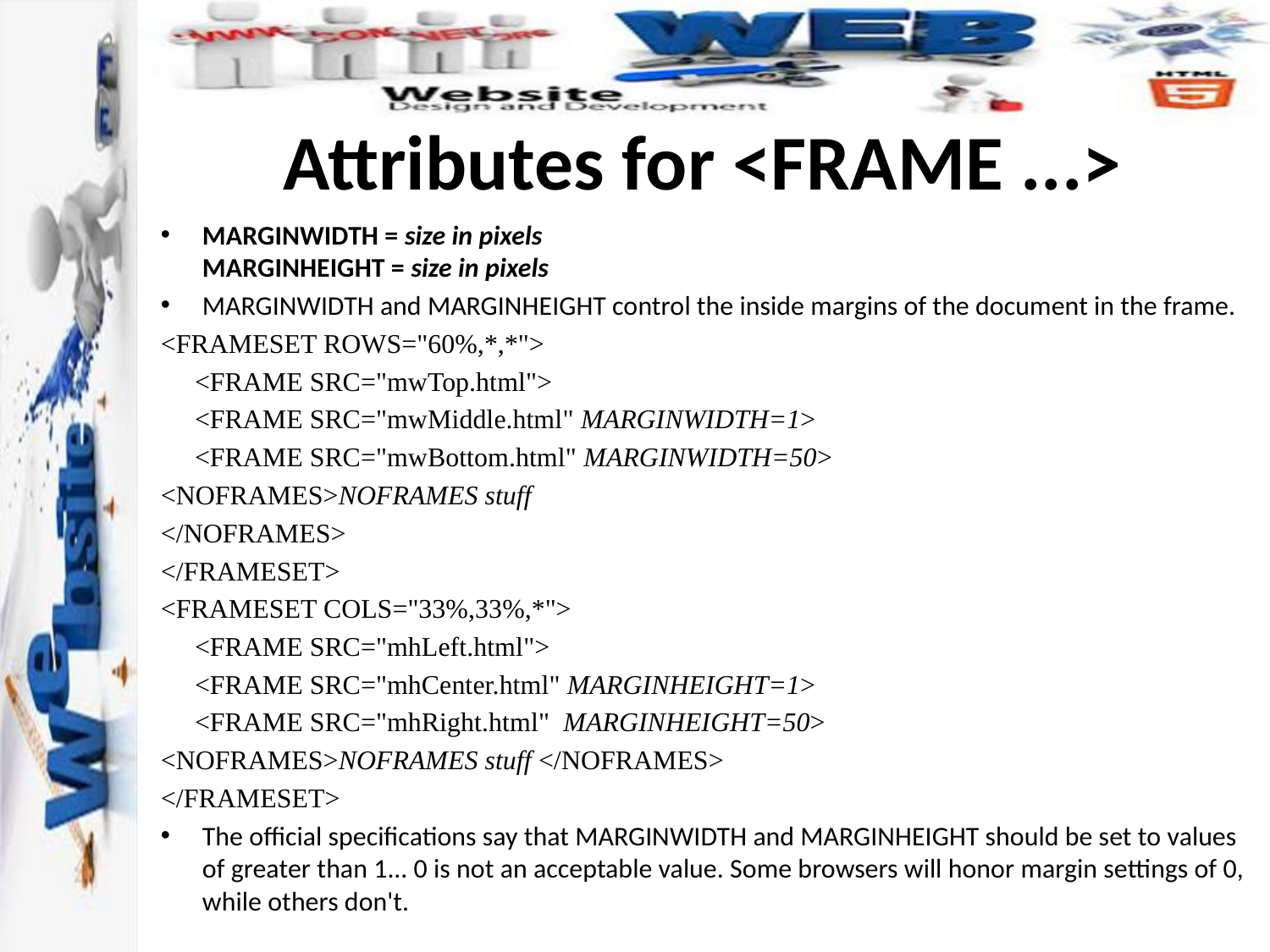

# Attributes for <FRAME ...>
MARGINWIDTH = size in pixels
MARGINHEIGHT = size in pixels
MARGINWIDTH and MARGINHEIGHT control the inside margins of the document in the frame.
<FRAMESET ROWS="60%,*,*">
     <FRAME SRC="mwTop.html">
     <FRAME SRC="mwMiddle.html" MARGINWIDTH=1>
     <FRAME SRC="mwBottom.html" MARGINWIDTH=50>
<NOFRAMES>NOFRAMES stuff
</NOFRAMES>
</FRAMESET>
<FRAMESET COLS="33%,33%,*">
     <FRAME SRC="mhLeft.html">
     <FRAME SRC="mhCenter.html" MARGINHEIGHT=1>
     <FRAME SRC="mhRight.html"  MARGINHEIGHT=50>
<NOFRAMES>NOFRAMES stuff </NOFRAMES>
</FRAMESET>
The official specifications say that MARGINWIDTH and MARGINHEIGHT should be set to values of greater than 1... 0 is not an acceptable value. Some browsers will honor margin settings of 0, while others don't.